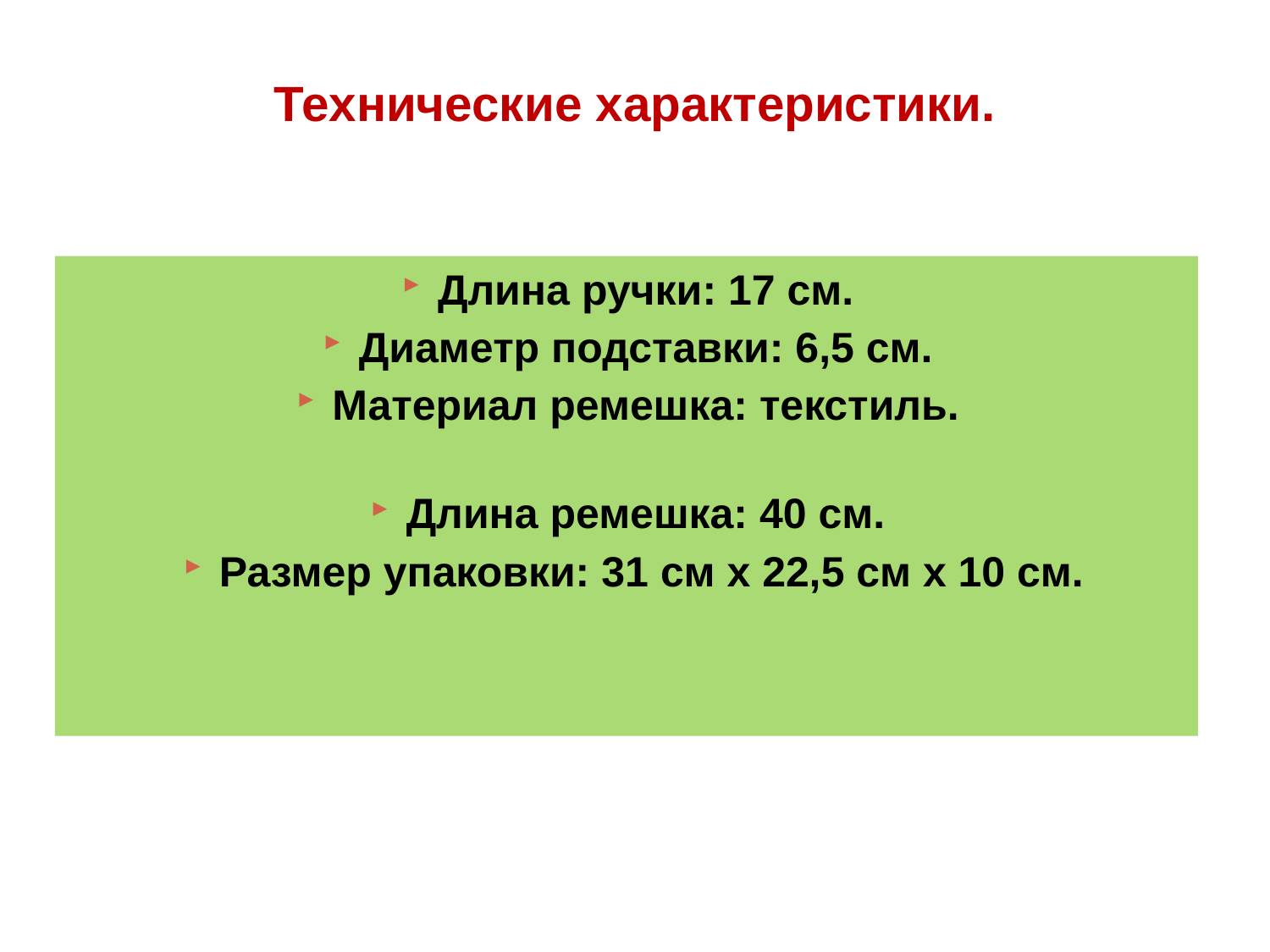

# Технические характеристики.
Длина ручки: 17 см.
Диаметр подставки: 6,5 см.
Материал ремешка: текстиль.
Длина ремешка: 40 см.
Размер упаковки: 31 см х 22,5 см х 10 см.
5